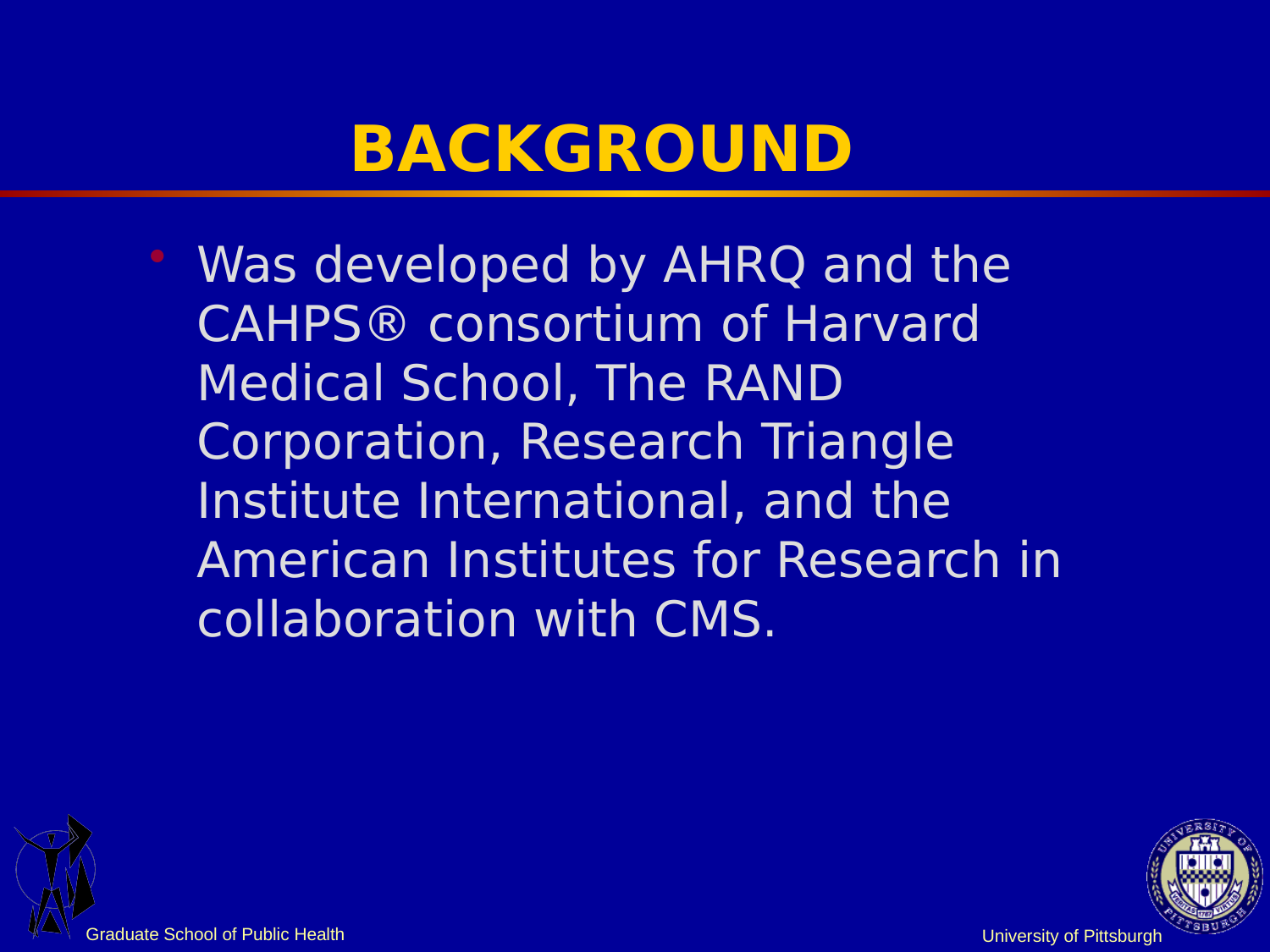

BACKGROUND
Was developed by AHRQ and the CAHPS® consortium of Harvard Medical School, The RAND Corporation, Research Triangle Institute International, and the American Institutes for Research in collaboration with CMS.